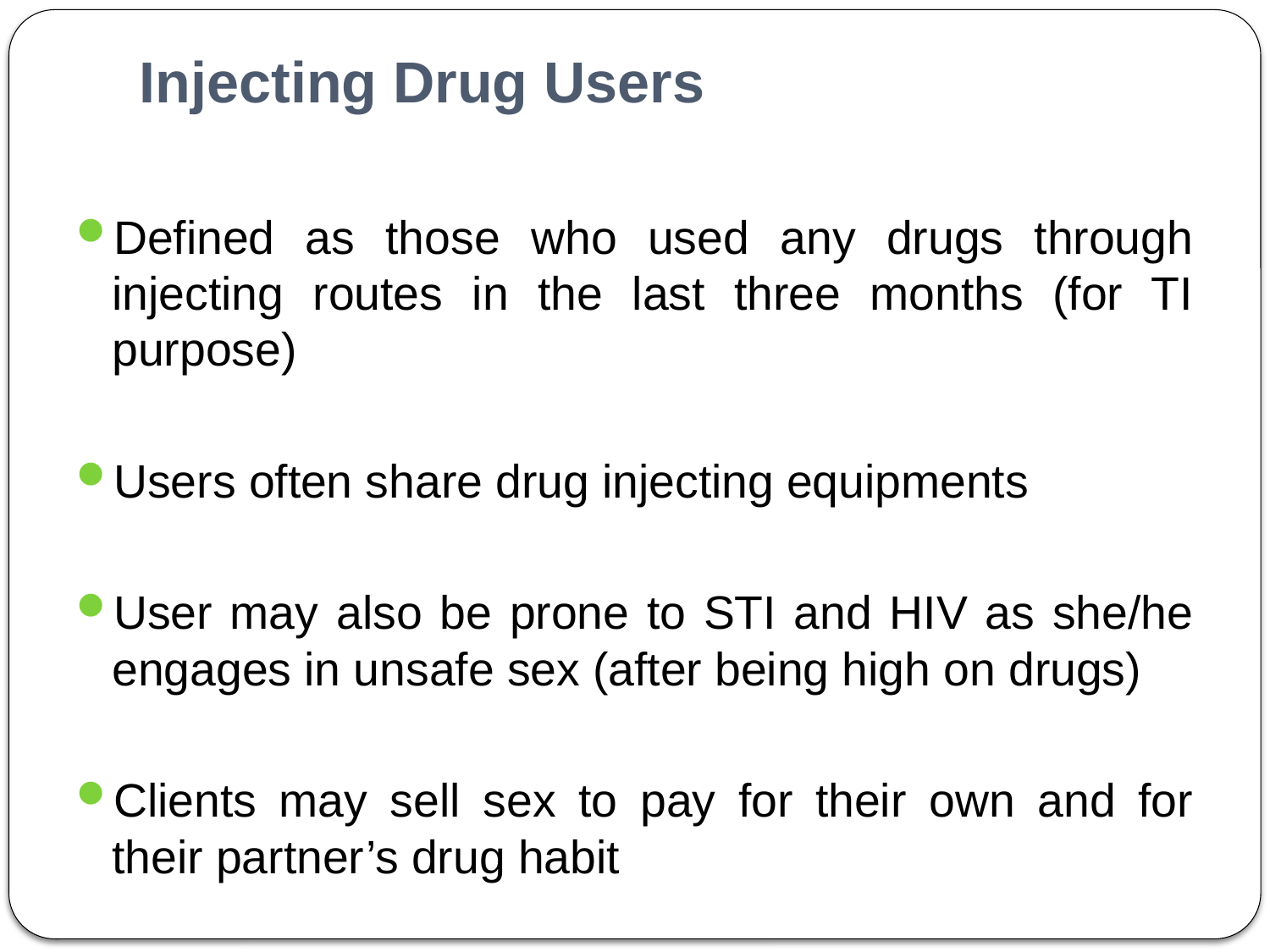

# Injecting Drug Users
Defined as those who used any drugs through injecting routes in the last three months (for TI purpose)

Users often share drug injecting equipments

User may also be prone to STI and HIV as she/he engages in unsafe sex (after being high on drugs)

Clients may sell sex to pay for their own and for their partner’s drug habit